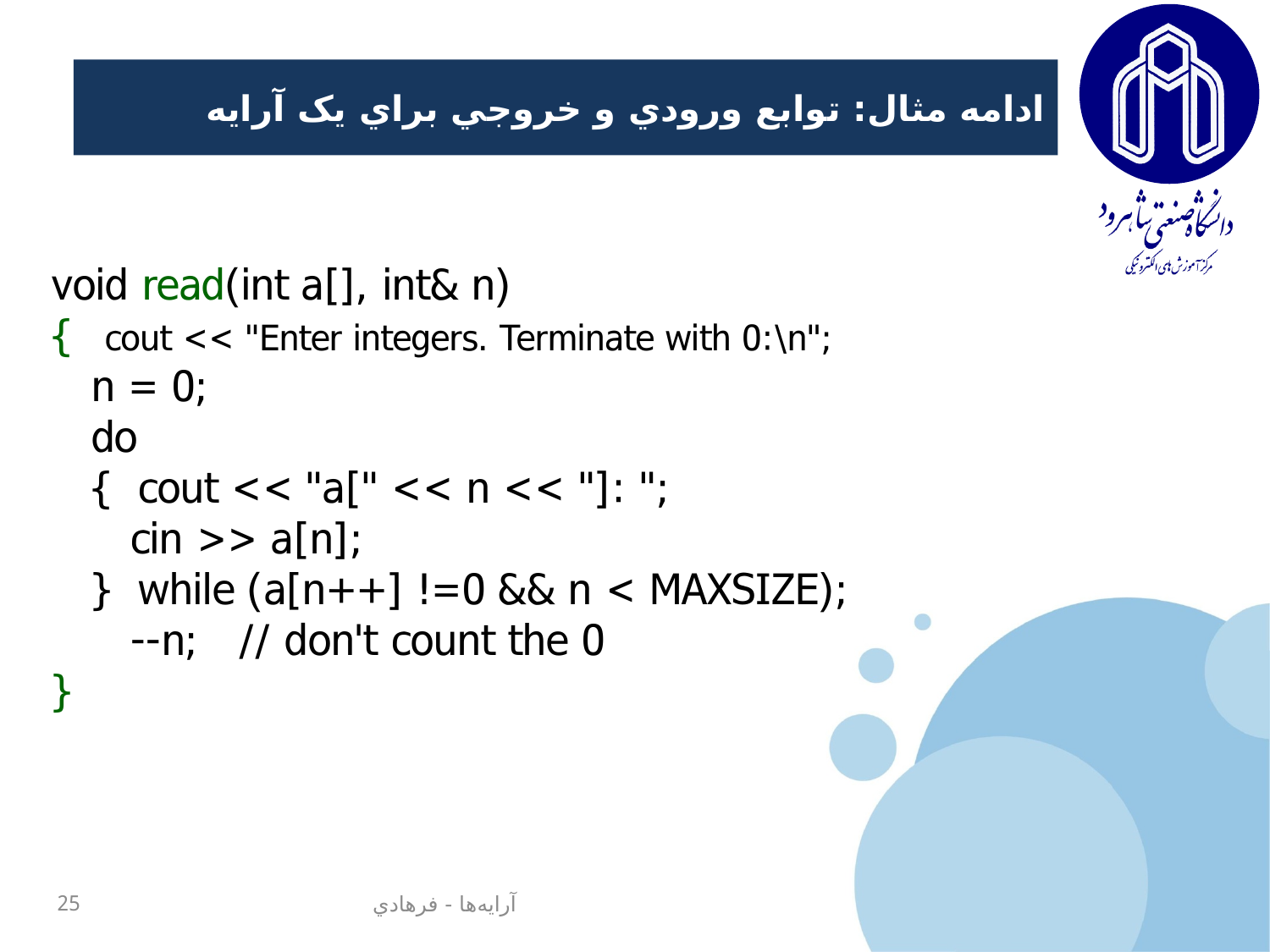

# ادامه مثال‌: توابع ورودي و خروجي براي يک آرايه
void read(int a[], int& n)
{  cout << "Enter integers. Terminate with 0:\n";
   n = 0;
   do
   {  cout << "a[" << n << "]: ";
      cin >> a[n];
   }  while (a[n++] !=0 && n < MAXSIZE);
      --n;   // don't count the 0
}
25
آرايه‌ها - فرهادي